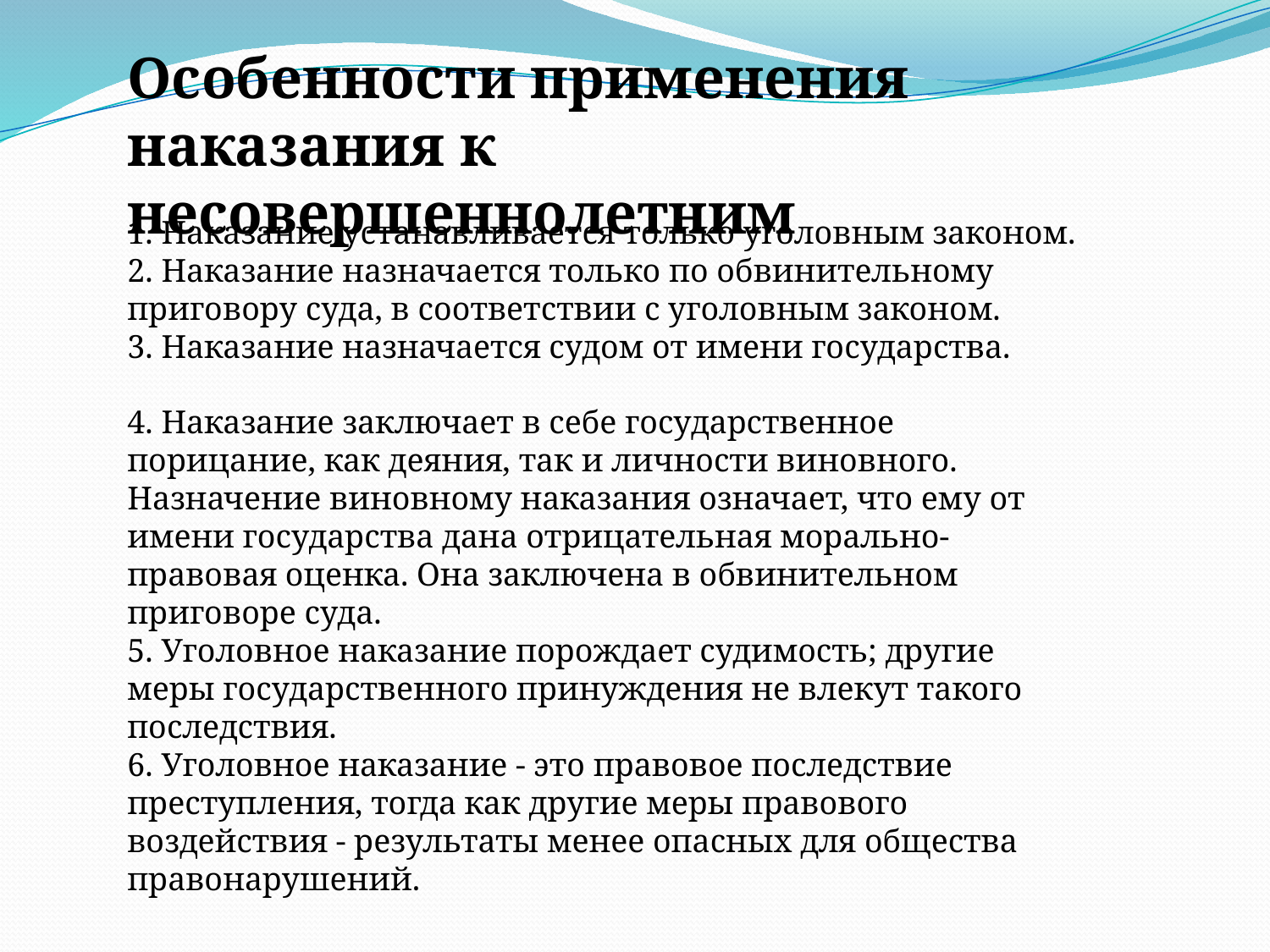

Особенности применения наказания к   несовершеннолетним
1. Наказание устанавливается только уголовным законом.
2. Наказание назначается только по обвинительному приговору суда, в соответствии с уголовным законом.
3. Наказание назначается судом от имени государства.
4. Наказание заключает в себе государственное порицание, как деяния, так и личности виновного. Назначение виновному наказания означает, что ему от имени государства дана отрицательная морально-правовая оценка. Она заключена в обвинительном приговоре суда.
5. Уголовное наказание порождает судимость; другие меры государственного принуждения не влекут такого последствия.
6. Уголовное наказание - это правовое последствие преступления, тогда как другие меры правового воздействия - результаты менее опасных для общества правонарушений.